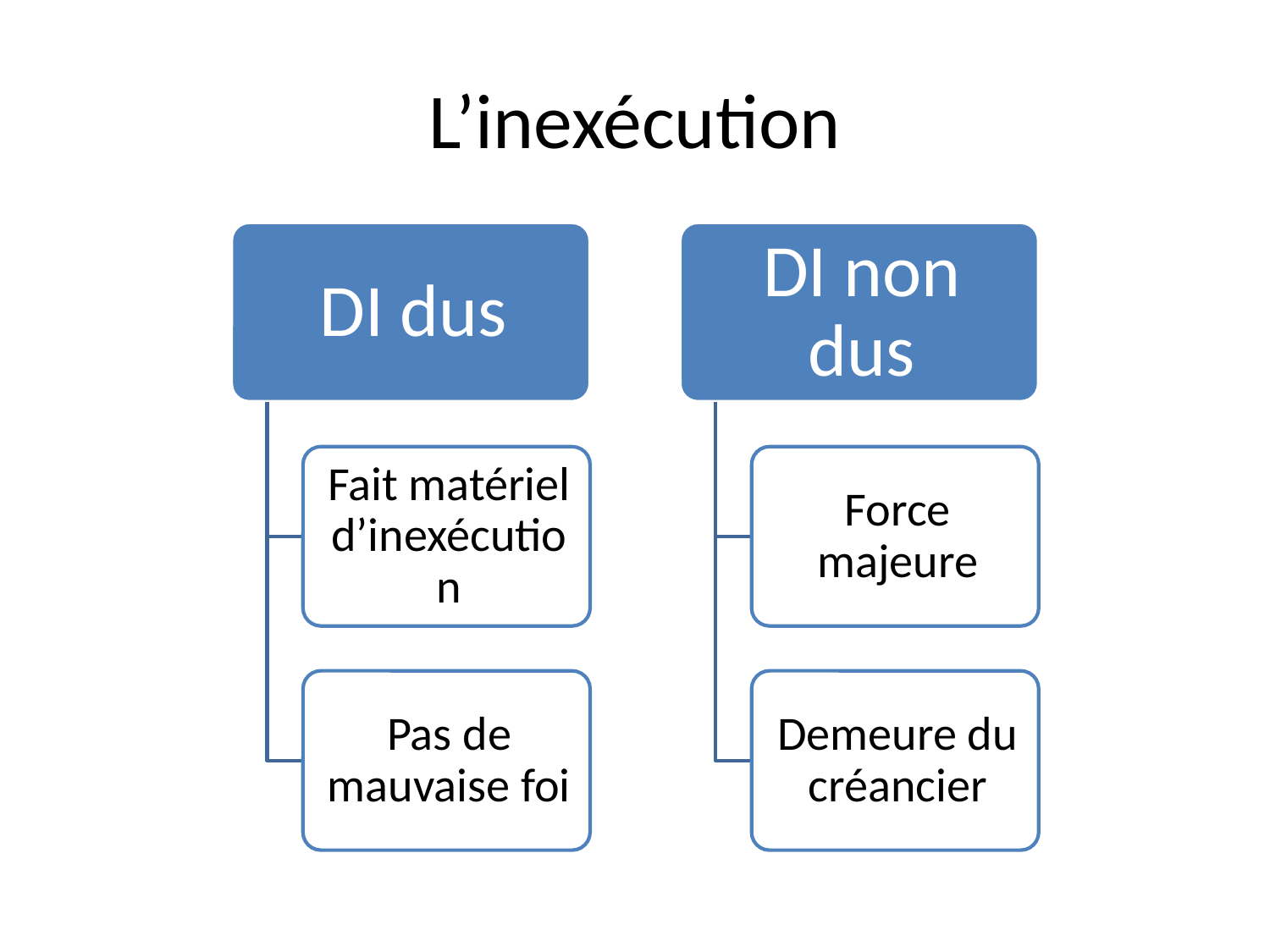

# L’inexécution
DI dus
Fait matériel d’inexécution
Pas de mauvaise foi
DI non dus
Force majeure
Demeure du créancier